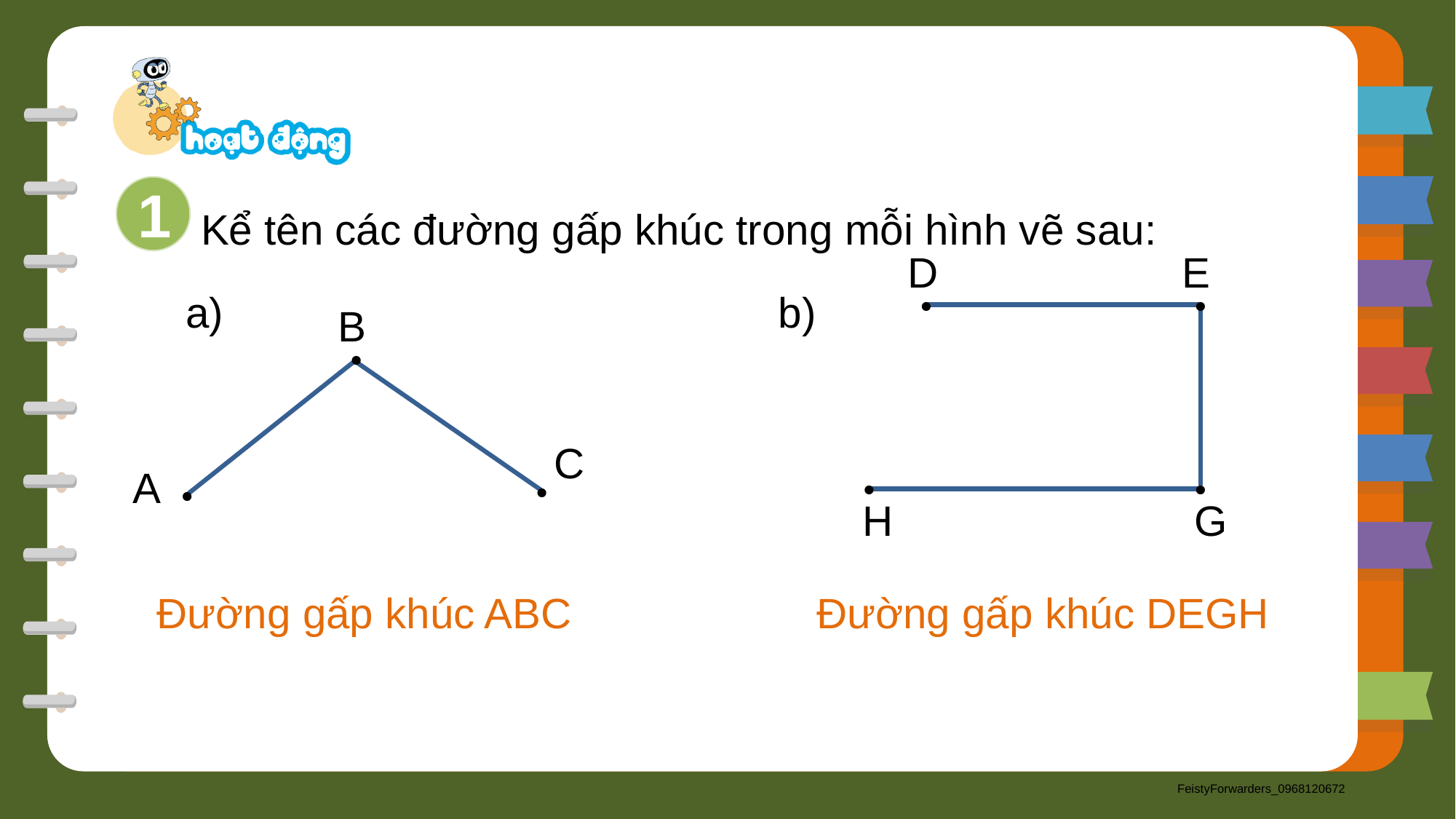

Kể tên các đường gấp khúc trong mỗi hình vẽ sau:
1
a)                                               b)
D
.
E
.
B
.
C
.
.
H
.
G
.
A
Đường gấp khúc ABC
Đường gấp khúc DEGH